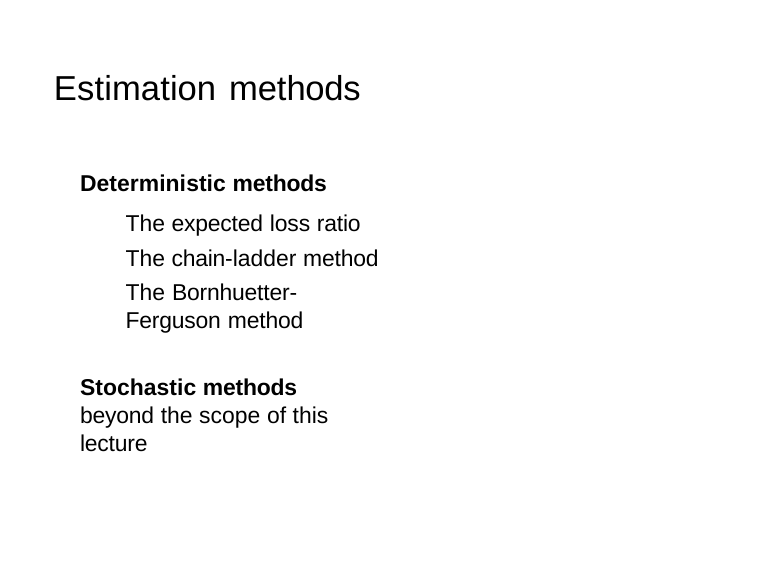

# Estimation methods
Deterministic methods
The expected loss ratio The chain-ladder method
The Bornhuetter-Ferguson method

Stochastic methods
beyond the scope of this lecture